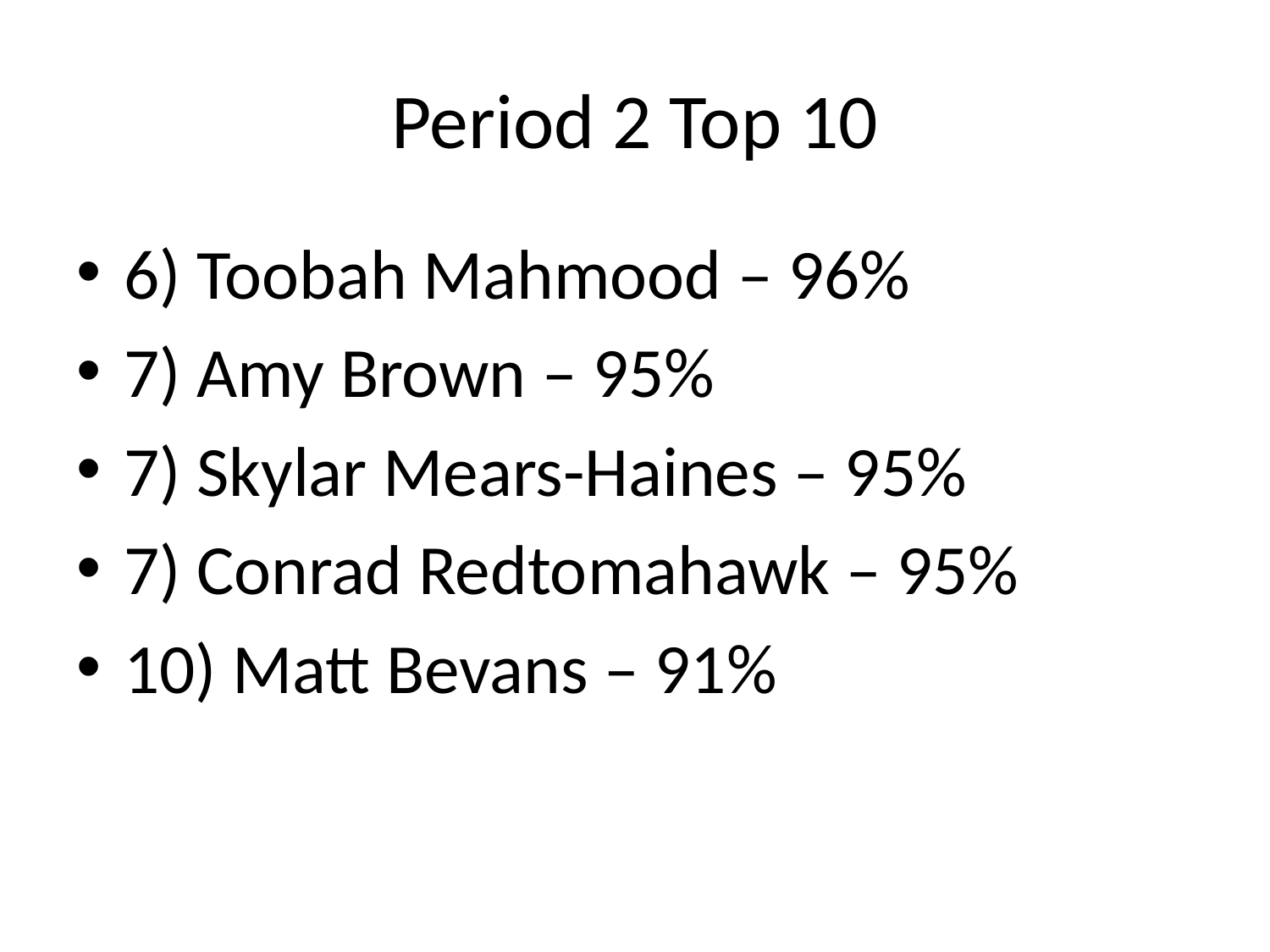

# Period 2 Top 10
6) Toobah Mahmood – 96%
7) Amy Brown – 95%
7) Skylar Mears-Haines – 95%
7) Conrad Redtomahawk – 95%
10) Matt Bevans – 91%